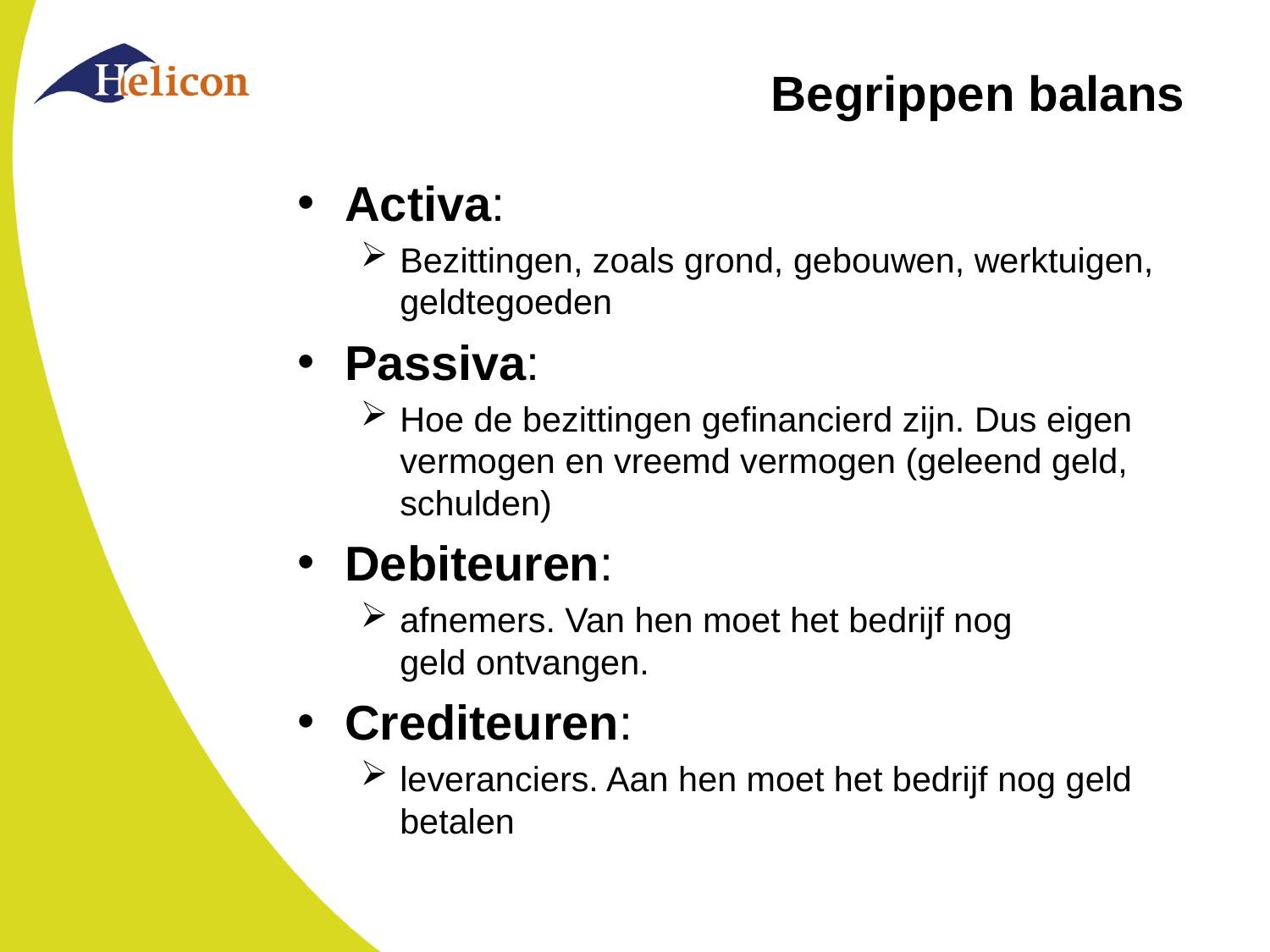

# Begrippen balans
Activa:
Bezittingen, zoals grond, gebouwen, werktuigen, geldtegoeden
Passiva:
Hoe de bezittingen gefinancierd zijn. Dus eigen vermogen en vreemd vermogen (geleend geld, schulden)
Debiteuren:
afnemers. Van hen moet het bedrijf nog geld ontvangen.
Crediteuren:
leveranciers. Aan hen moet het bedrijf nog geld betalen